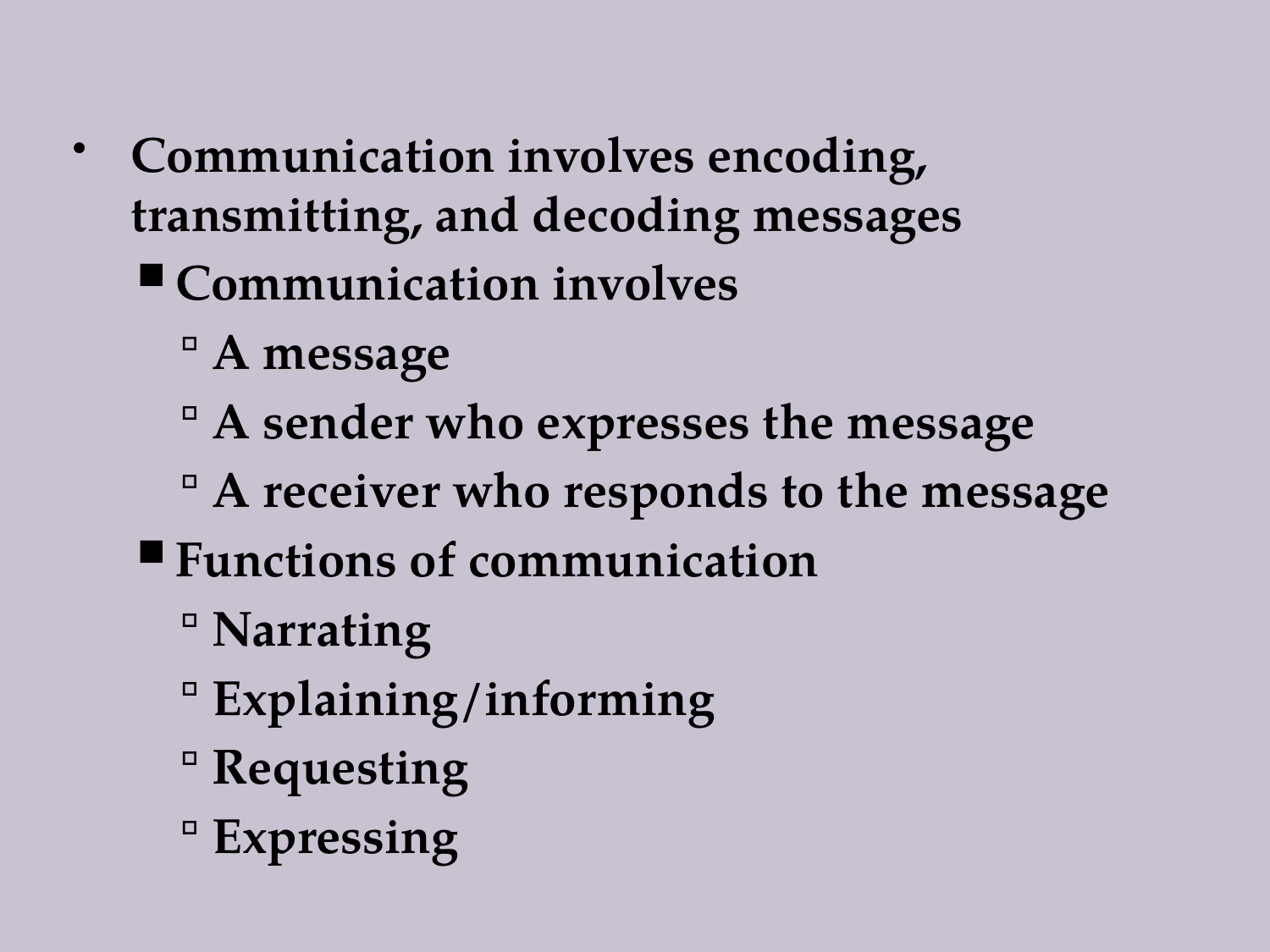

Communication involves encoding, transmitting, and decoding messages
Communication involves
A message
A sender who expresses the message
A receiver who responds to the message
Functions of communication
Narrating
Explaining/informing
Requesting
Expressing